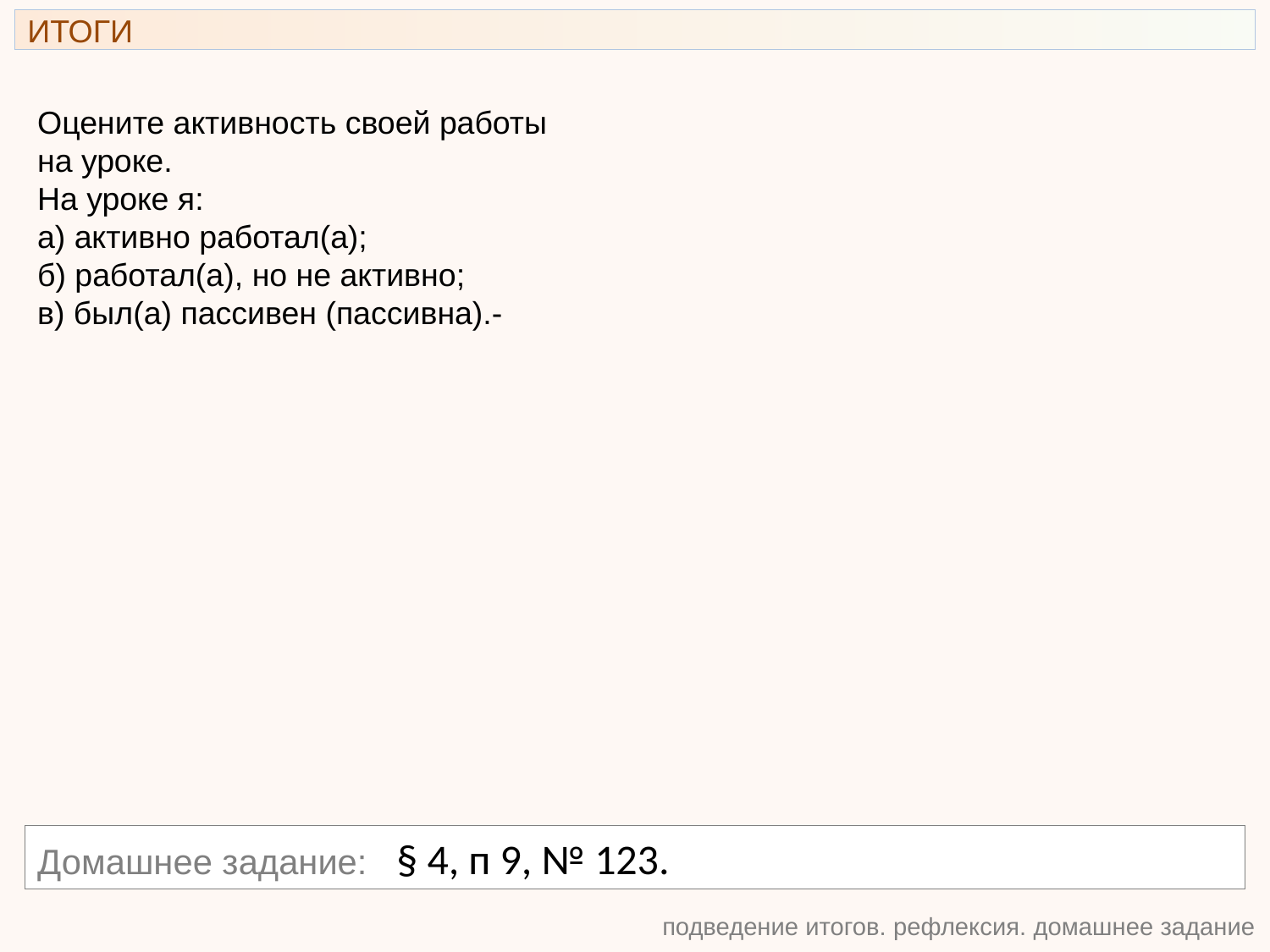

ИТОГИ
Оцените активность своей работы на уроке.
На уроке я:
а) активно работал(а);
б) работал(а), но не активно;
в) был(а) пассивен (пассивна).-
Домашнее задание:   § 4, п 9, № 123.
подведение итогов. рефлексия. домашнее задание